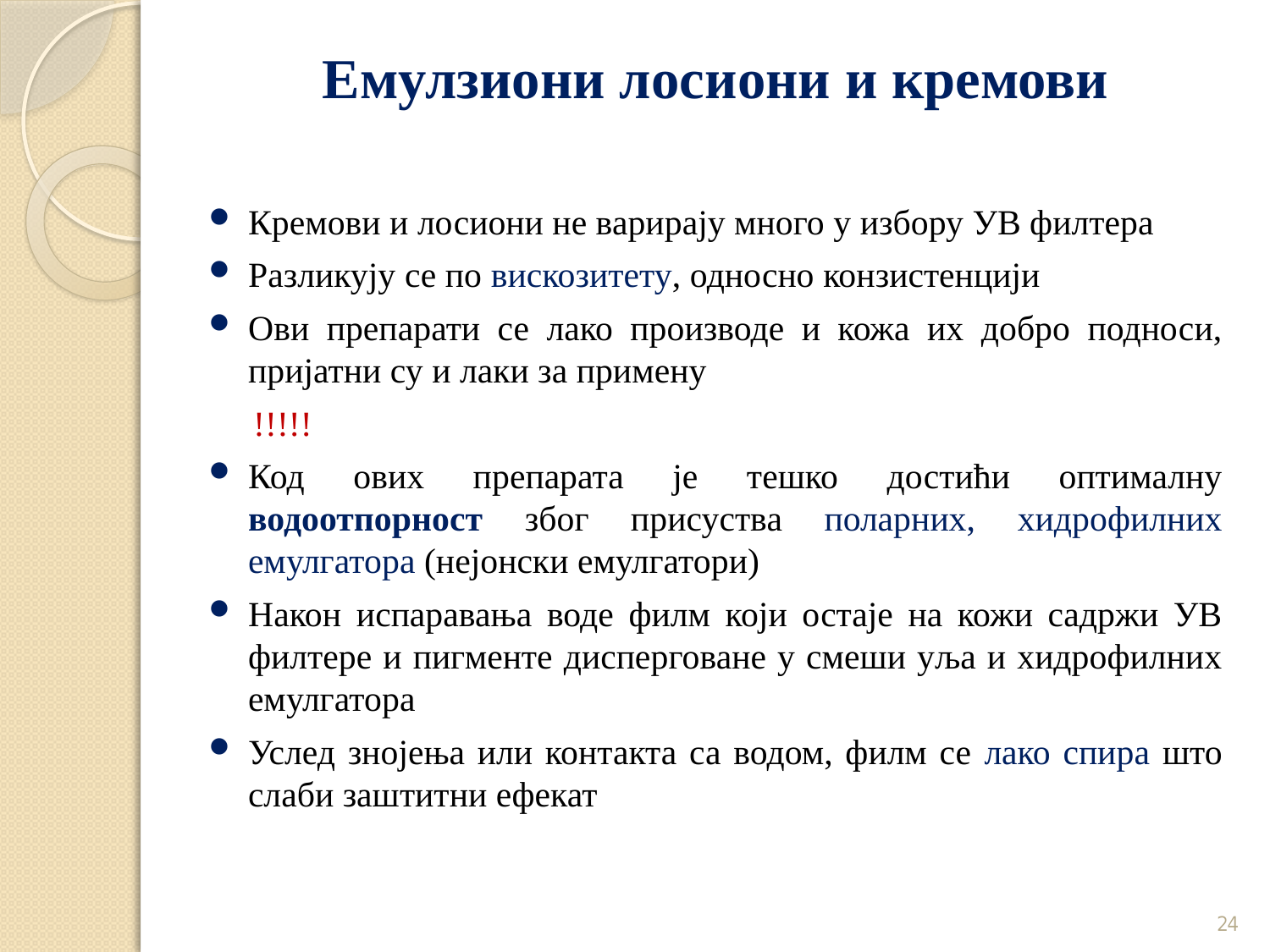

Емулзиони лосиони и кремови

Кремови и лосиони не варирају много у избору УВ филтера
Разликују се по вискозитету, односно конзистенцији
Ови препарати се лако производе и кожа их добро подноси, пријатни су и лаки за примену
     !!!!!
Код ових препарата је тешко достићи оптималну водоотпорност због присуства поларних, хидрофилних емулгатора (нејонски емулгатори)
Након испаравања воде филм који остаје на кожи садржи УВ филтере и пигменте дисперговане у смеши уља и хидрофилних емулгатора
Услед знојења или контакта са водом, филм се лако спира што слаби заштитни ефекат
24